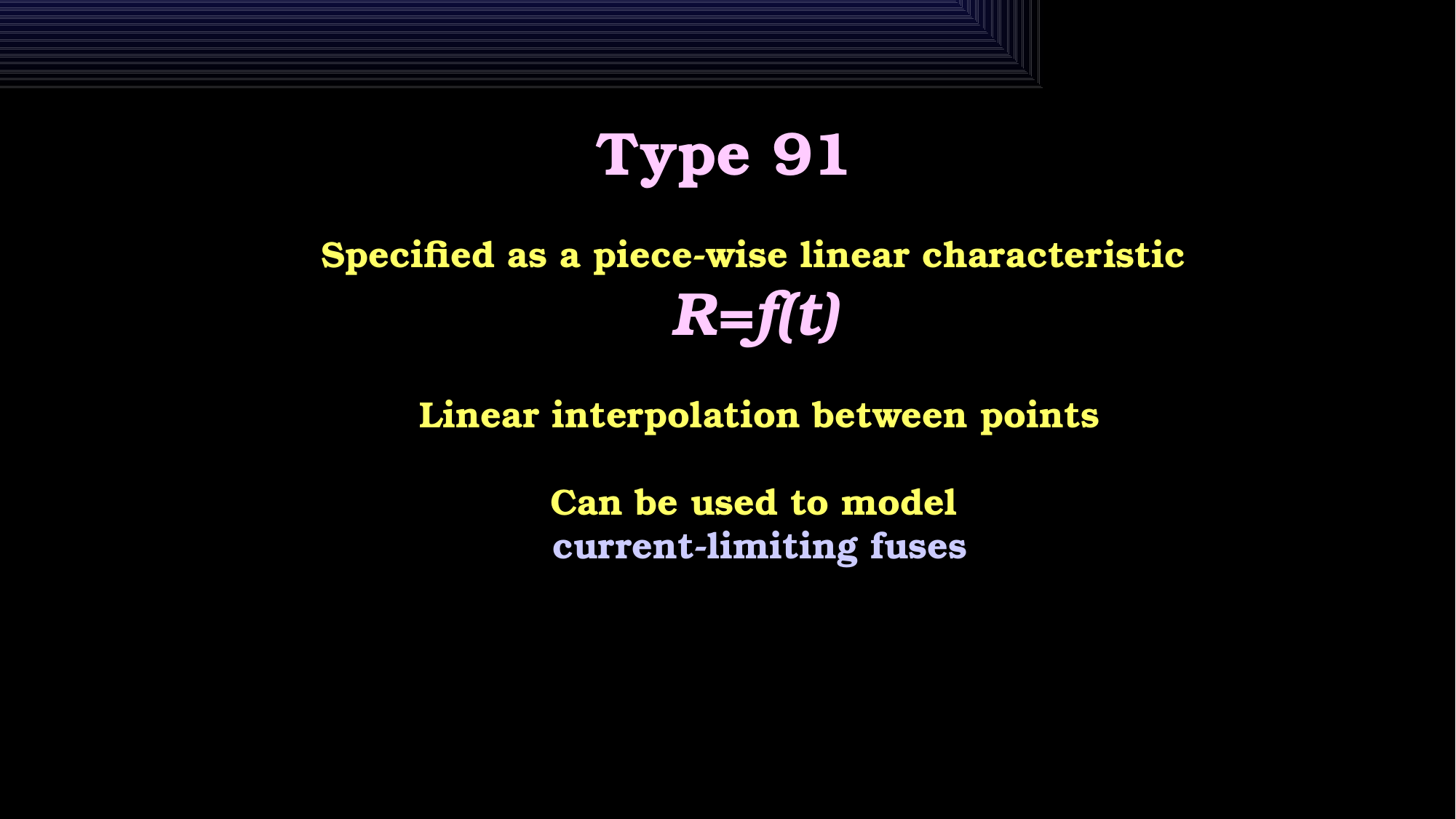

Type 91

Specified as a piece-wise linear characteristic
R=f(t)

Linear interpolation between points

Can be used to model
current-limiting fuses